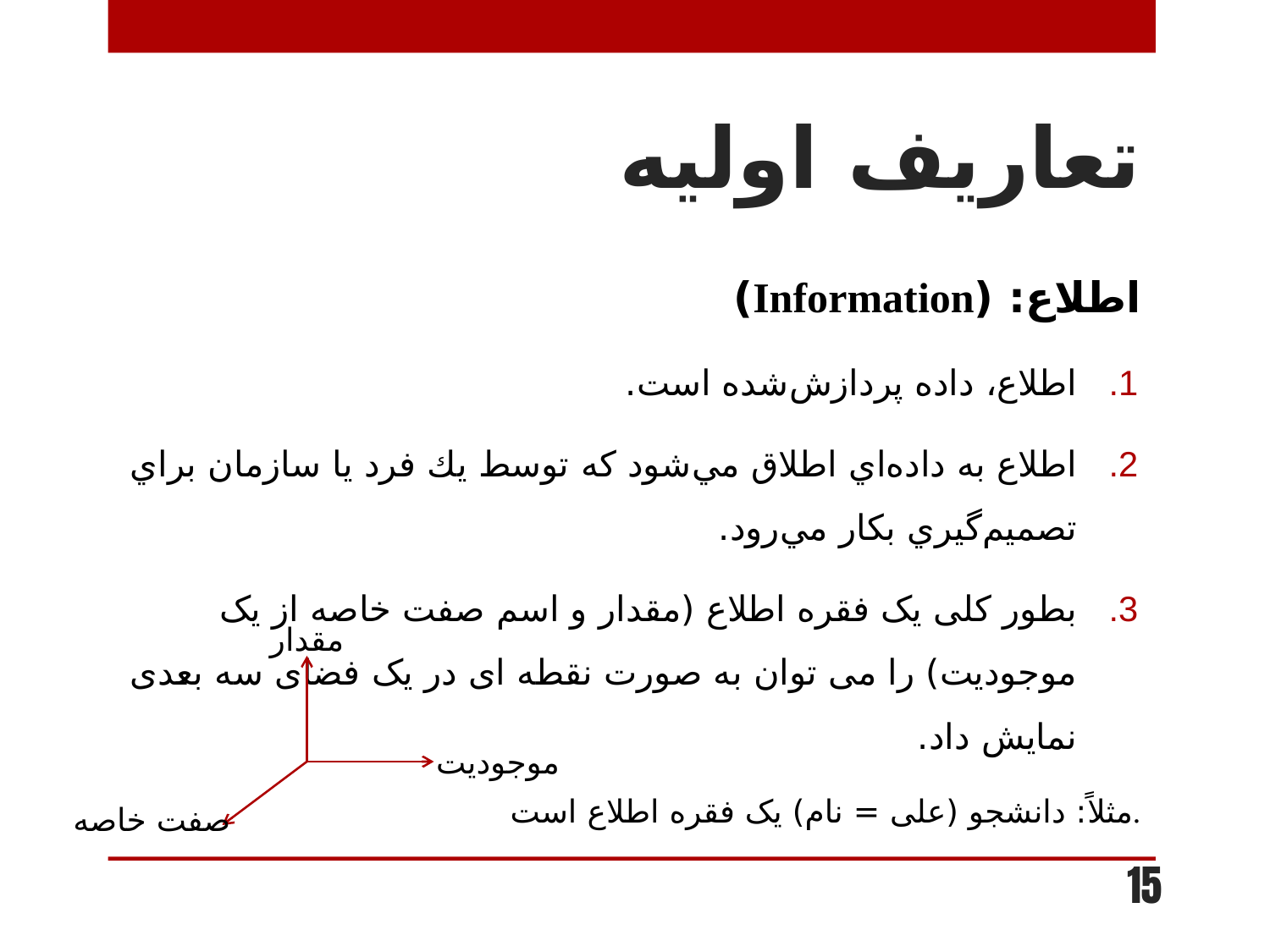

# تعاریف اولیه
اطلاع: (Information)
اطلاع، داده پردازش‌شده است.
اطلاع به داده‌اي اطلاق مي‌شود كه توسط يك فرد يا سازمان براي تصميم‌گيري بكار مي‌رود.
بطور کلی یک فقره اطلاع (مقدار و اسم صفت خاصه از یک موجودیت) را می توان به صورت نقطه ای در یک فضای سه بعدی نمایش داد.
مثلاً: دانشجو (علی = نام) یک فقره اطلاع است.

مقدار
موجودیت
صفت خاصه
15